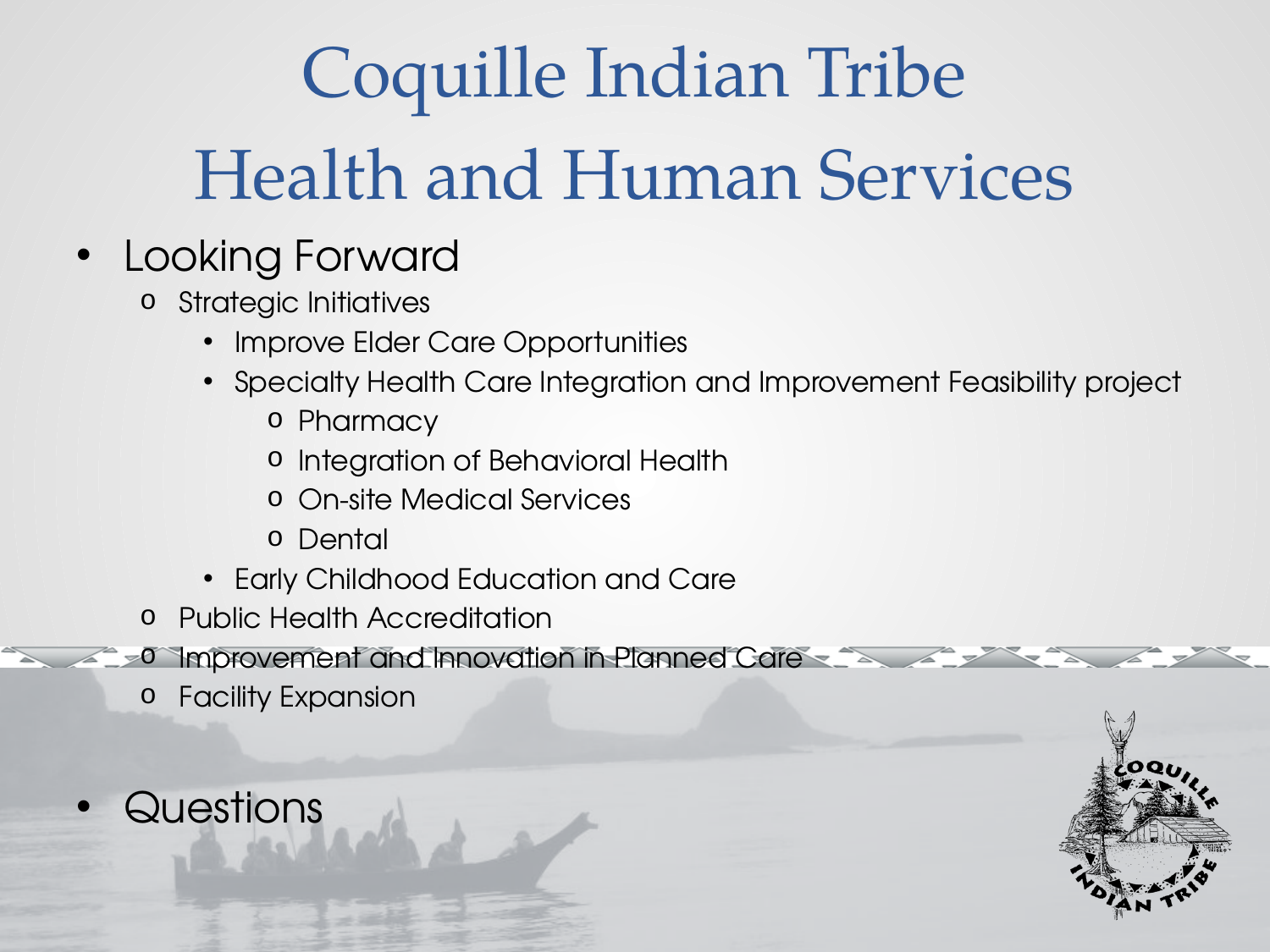

# Coquille Indian Tribe Health and Human Services
Looking Forward
Strategic Initiatives
Improve Elder Care Opportunities
Specialty Health Care Integration and Improvement Feasibility project
Pharmacy
Integration of Behavioral Health
On-site Medical Services
Dental
Early Childhood Education and Care
Public Health Accreditation
Improvement and Innovation in Planned Care
Facility Expansion

Questions